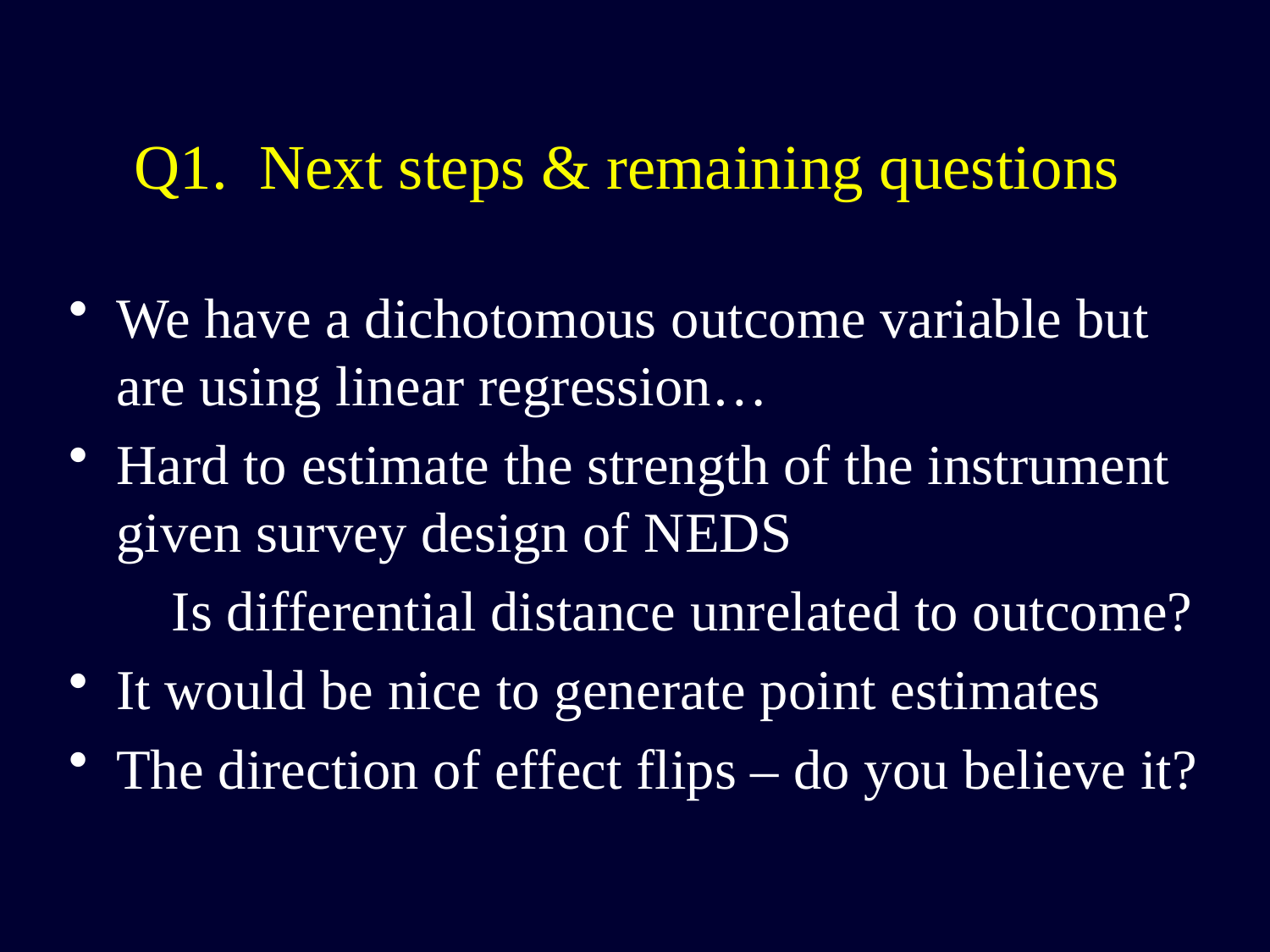

# Q1.  Next steps & remaining questions
We have a dichotomous outcome variable but are using linear regression…
Hard to estimate the strength of the instrument given survey design of NEDS
Is differential distance unrelated to outcome?
It would be nice to generate point estimates
The direction of effect flips – do you believe it?